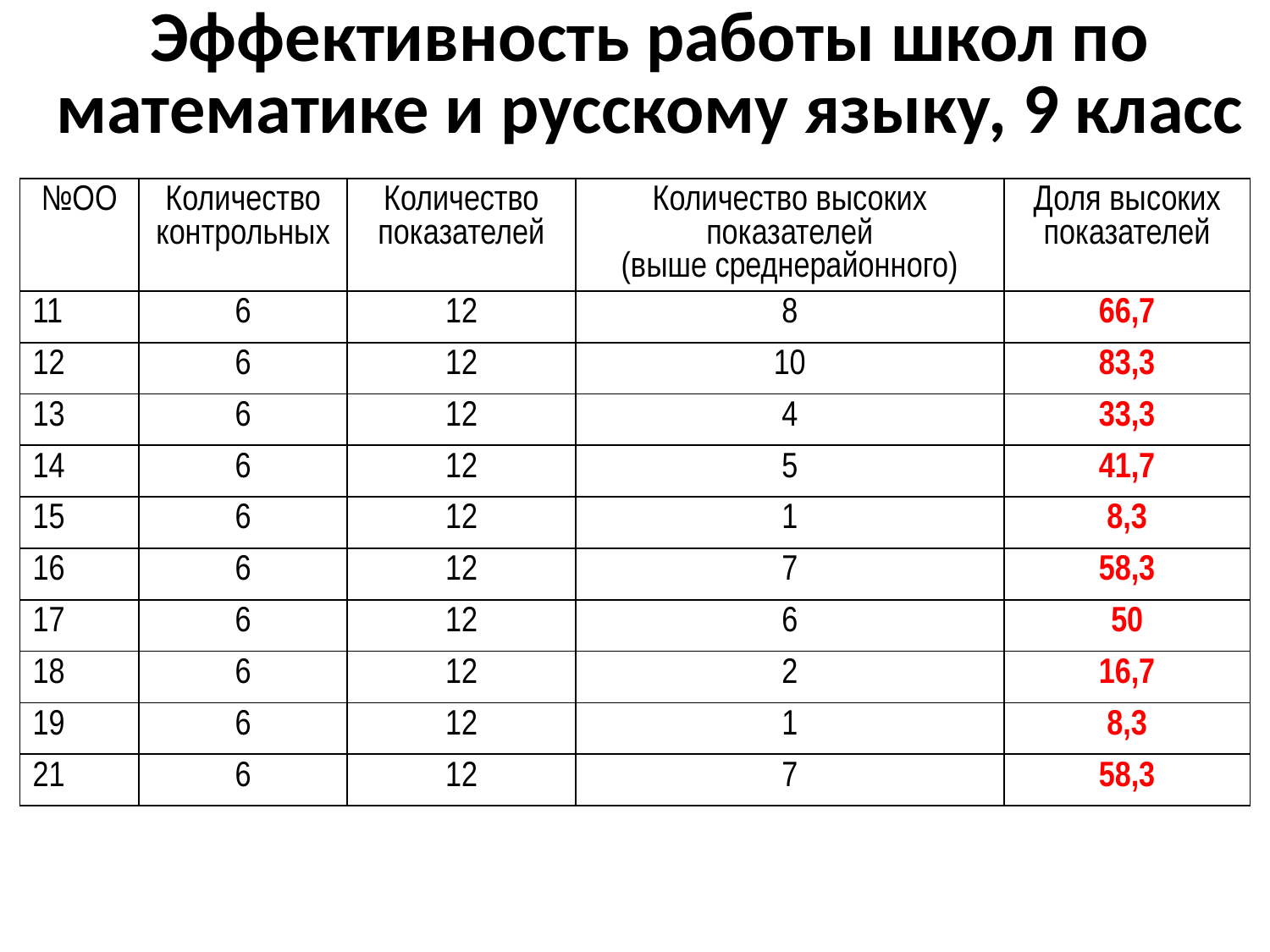

# Эффективность работы школ по математике и русскому языку, 9 класс
| №ОО | Количество контрольных | Количество показателей | Количество высоких показателей (выше среднерайонного) | Доля высоких показателей |
| --- | --- | --- | --- | --- |
| 11 | 6 | 12 | 8 | 66,7 |
| 12 | 6 | 12 | 10 | 83,3 |
| 13 | 6 | 12 | 4 | 33,3 |
| 14 | 6 | 12 | 5 | 41,7 |
| 15 | 6 | 12 | 1 | 8,3 |
| 16 | 6 | 12 | 7 | 58,3 |
| 17 | 6 | 12 | 6 | 50 |
| 18 | 6 | 12 | 2 | 16,7 |
| 19 | 6 | 12 | 1 | 8,3 |
| 21 | 6 | 12 | 7 | 58,3 |